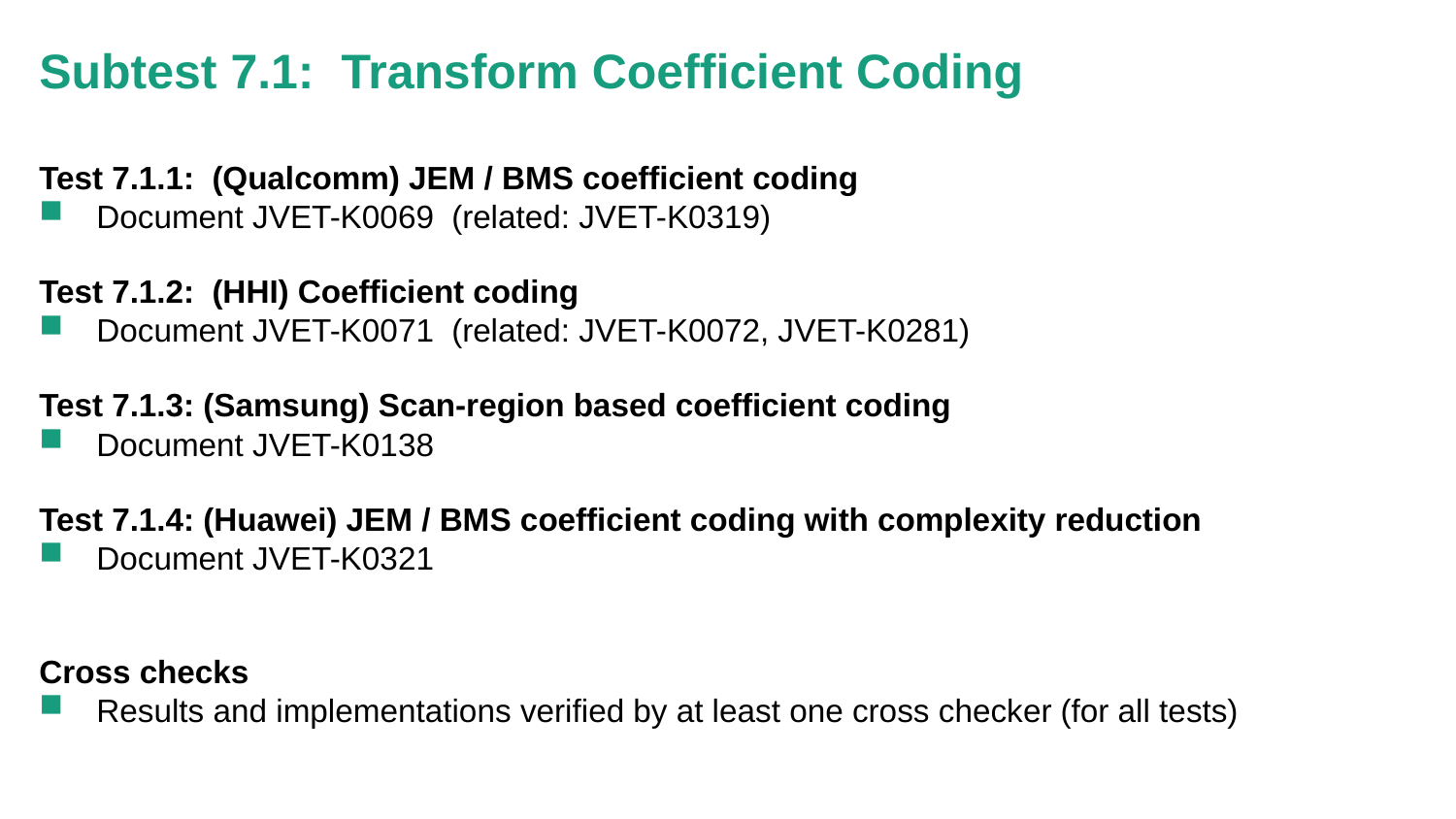

# Subtest 7.1:  Transform Coefficient Coding
Test 7.1.1:  (Qualcomm) JEM / BMS coefficient coding
Document JVET-K0069  (related: JVET-K0319)
Test 7.1.2:  (HHI) Coefficient coding
Document JVET-K0071  (related: JVET-K0072, JVET-K0281)
Test 7.1.3: (Samsung) Scan-region based coefficient coding
Document JVET-K0138
Test 7.1.4: (Huawei) JEM / BMS coefficient coding with complexity reduction
Document JVET-K0321
Cross checks
Results and implementations verified by at least one cross checker (for all tests)